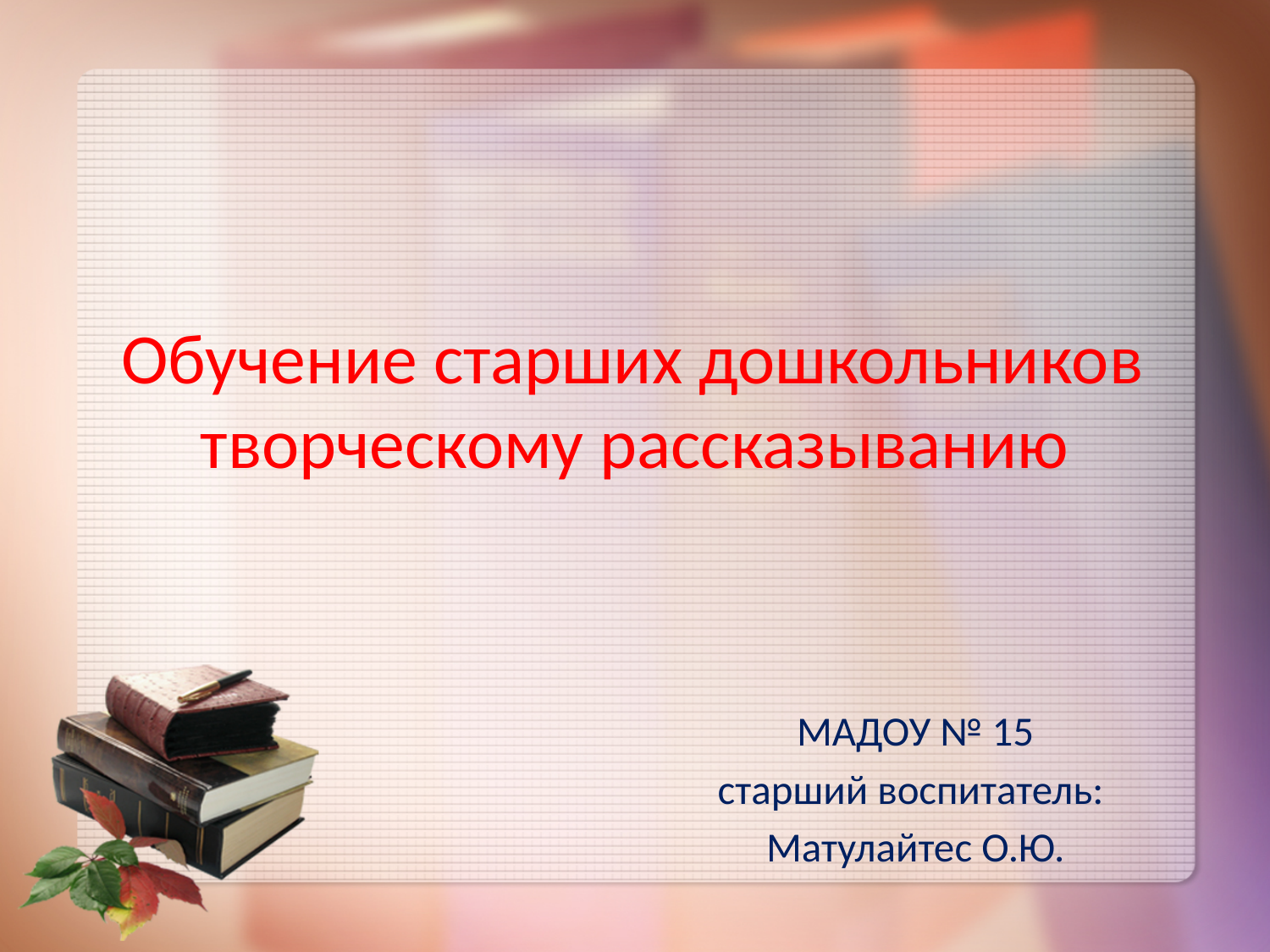

# Обучение старших дошкольников творческому рассказыванию
МАДОУ № 15
старший воспитатель:
Матулайтес О.Ю.